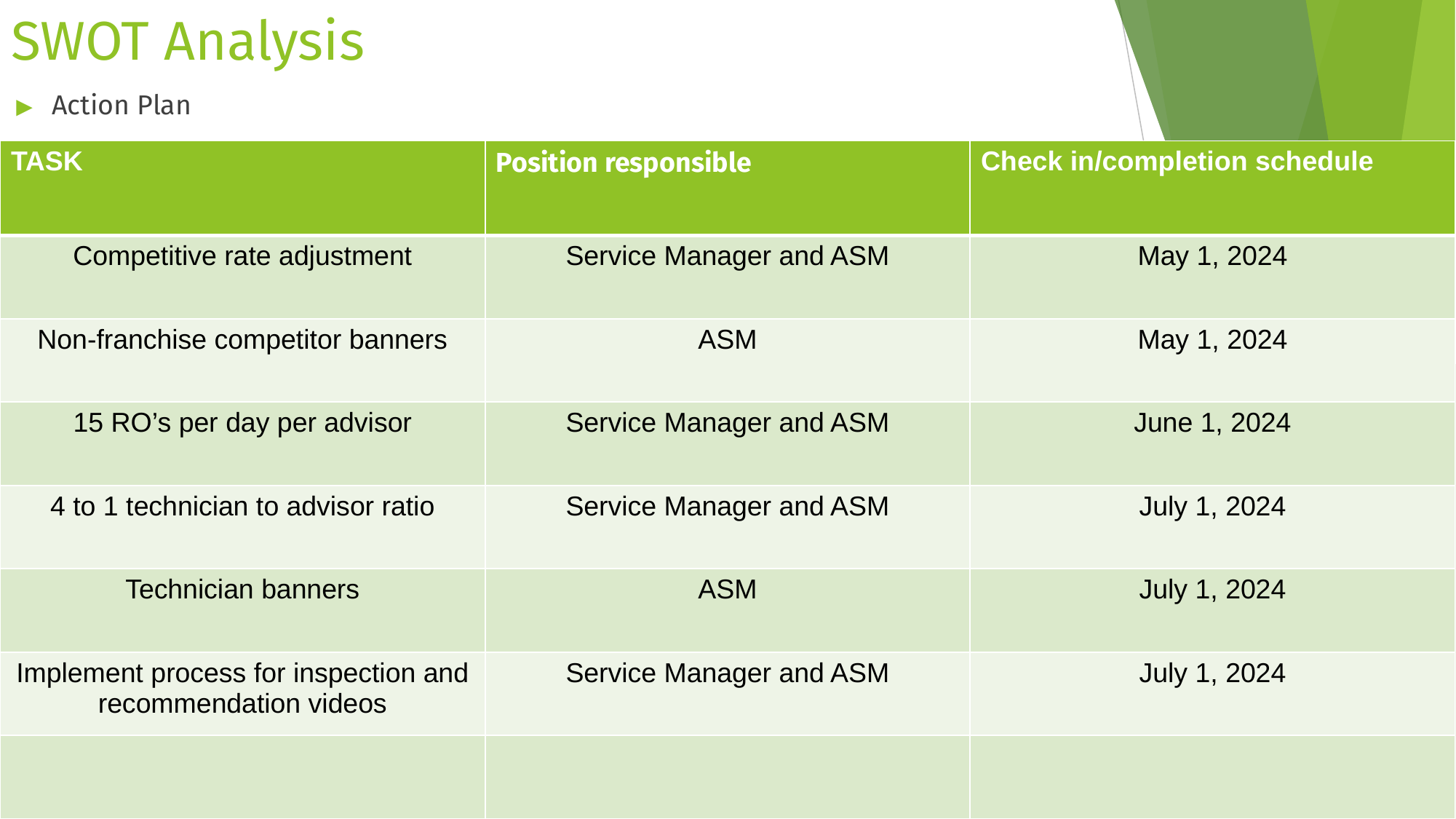

# SWOT Analysis
Action Plan
| TASK | Position responsible | Check in/completion schedule |
| --- | --- | --- |
| Competitive rate adjustment | Service Manager and ASM | May 1, 2024 |
| Non-franchise competitor banners | ASM | May 1, 2024 |
| 15 RO’s per day per advisor | Service Manager and ASM | June 1, 2024 |
| 4 to 1 technician to advisor ratio | Service Manager and ASM | July 1, 2024 |
| Technician banners | ASM | July 1, 2024 |
| Implement process for inspection and recommendation videos | Service Manager and ASM | July 1, 2024 |
|  |  |  |